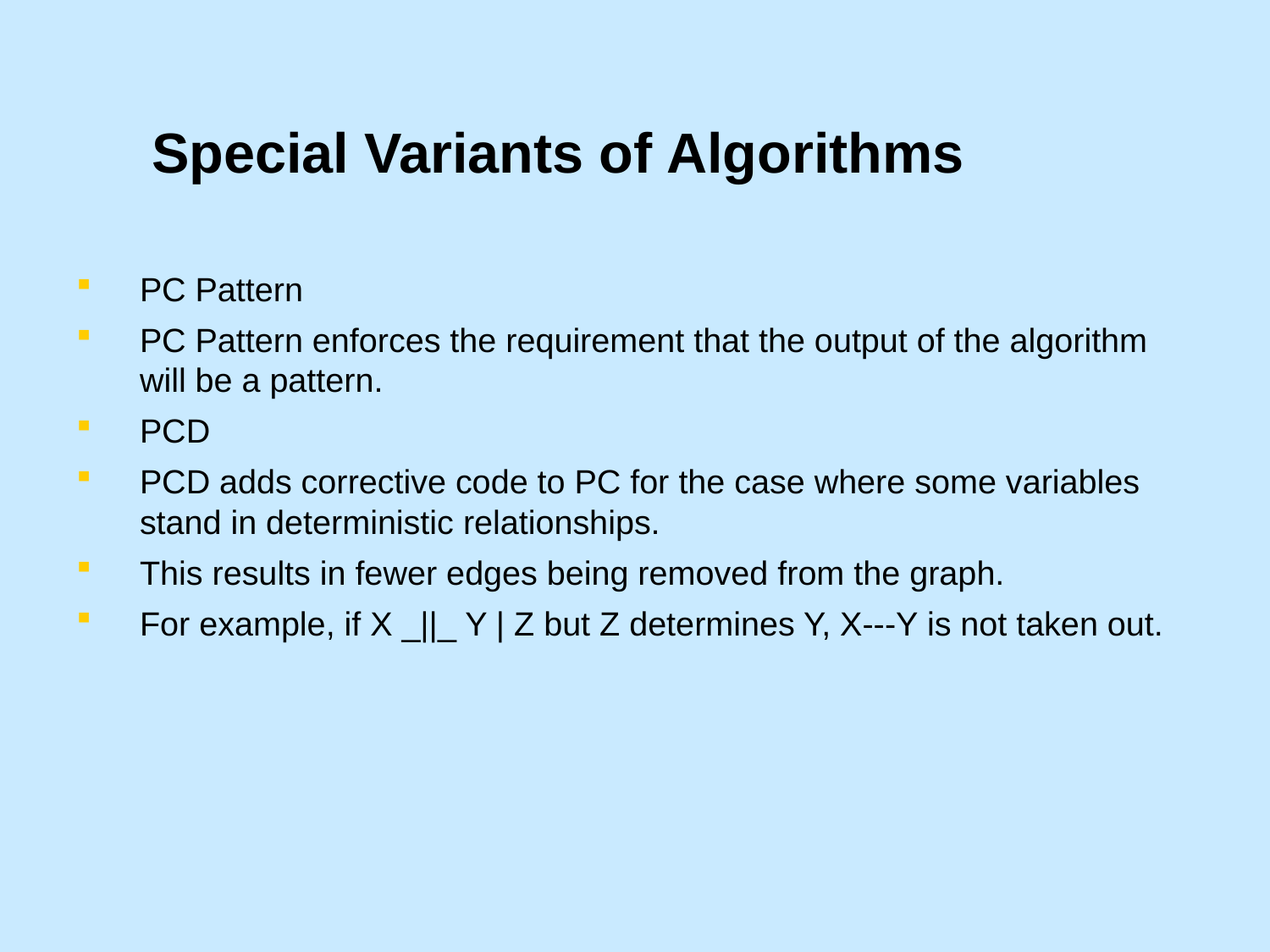

# Special Variants of Algorithms
PC Pattern
PC Pattern enforces the requirement that the output of the algorithm will be a pattern.
PCD
PCD adds corrective code to PC for the case where some variables stand in deterministic relationships.
This results in fewer edges being removed from the graph.
For example, if X _||_ Y | Z but Z determines Y, X---Y is not taken out.